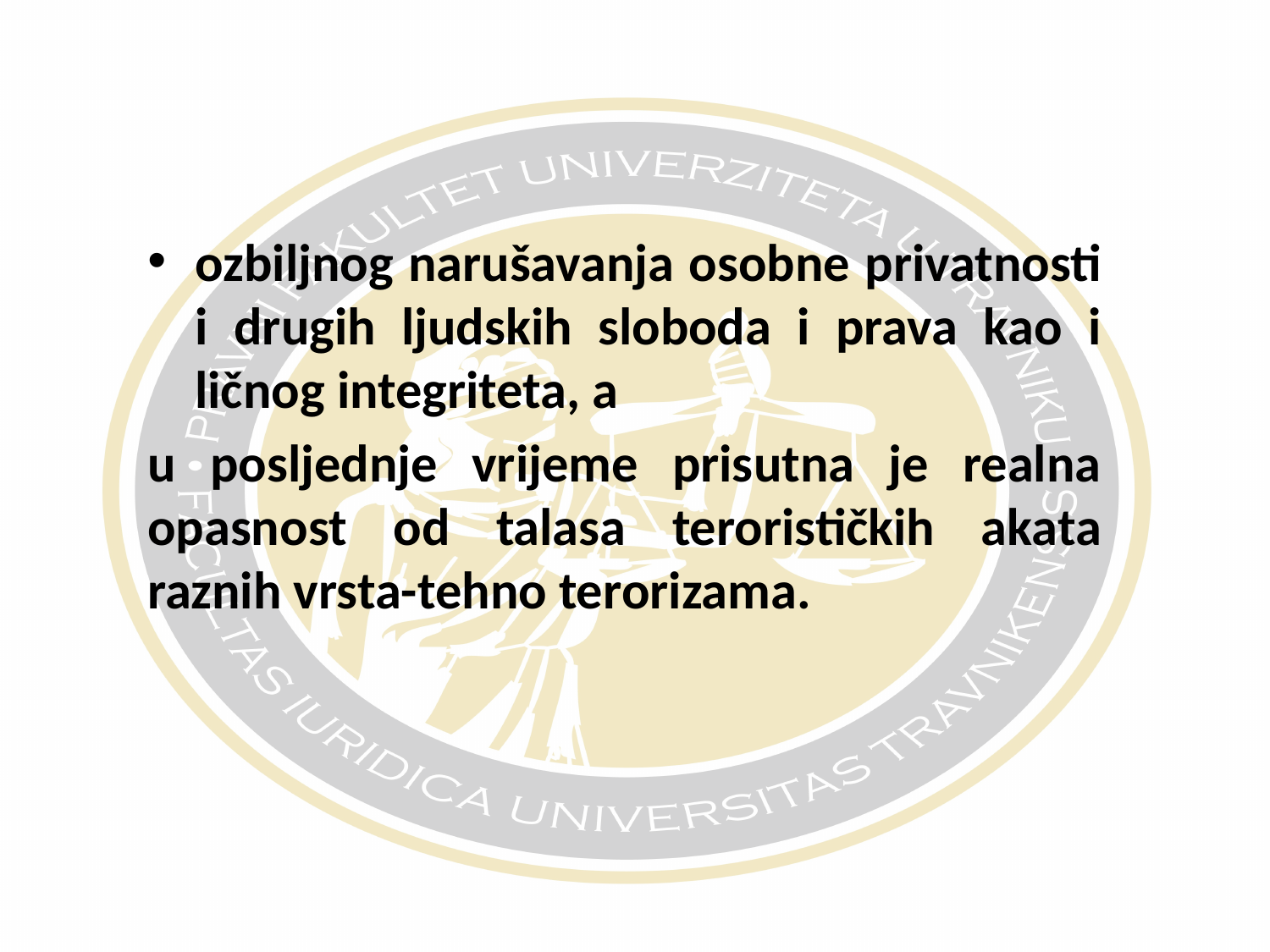

#
ozbiljnog narušavanja osobne privatnosti i drugih ljudskih sloboda i prava kao i ličnog integriteta, a
u posljednje vrijeme prisutna je realna opasnost od talasa terorističkih akata raznih vrsta-tehno terorizama.